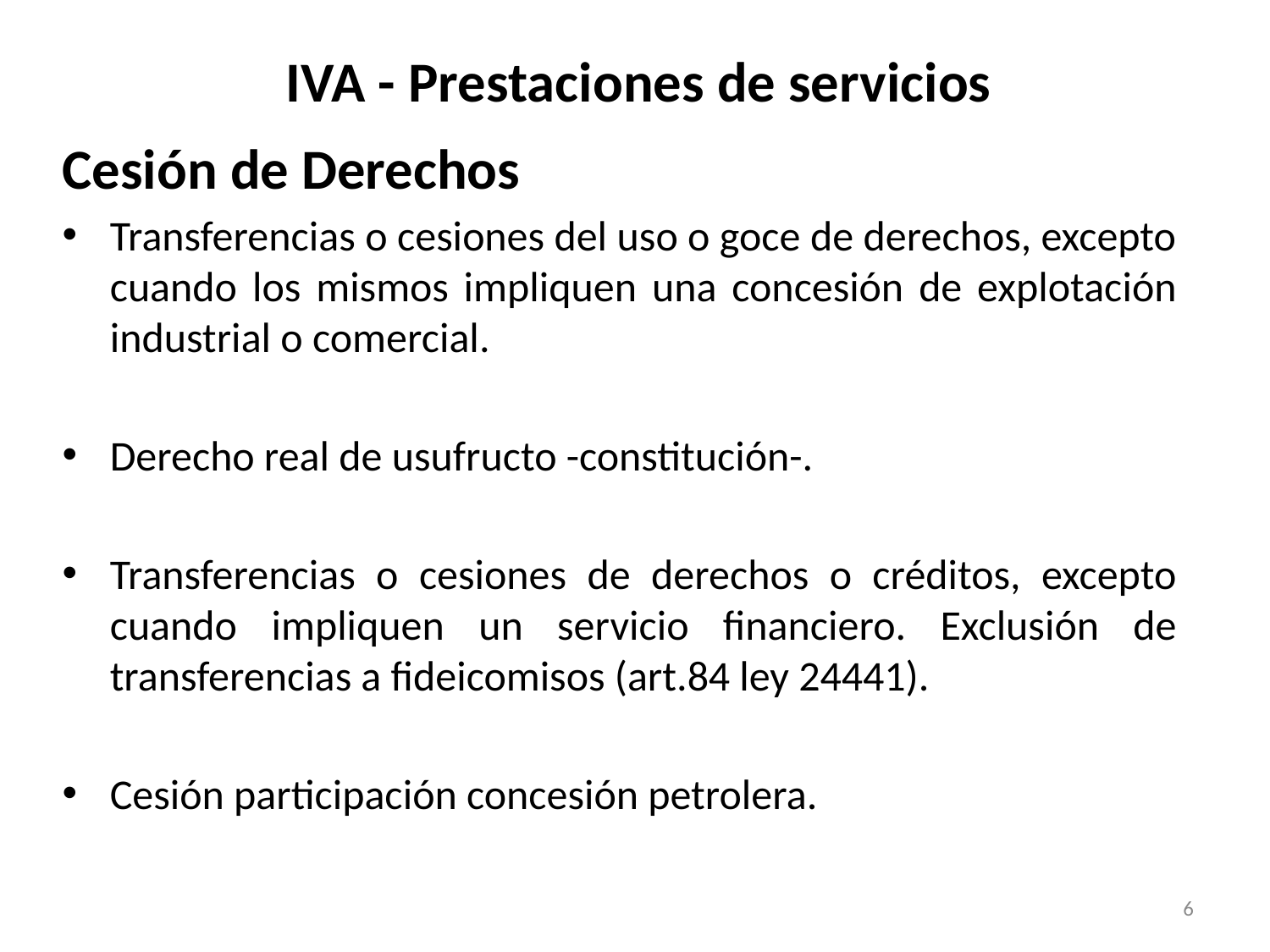

# IVA - Prestaciones de servicios
Cesión de Derechos
Transferencias o cesiones del uso o goce de derechos, excepto cuando los mismos impliquen una concesión de explotación industrial o comercial.

Derecho real de usufructo -constitución-.

Transferencias o cesiones de derechos o créditos, excepto cuando impliquen un servicio financiero. Exclusión de transferencias a fideicomisos (art.84 ley 24441).

Cesión participación concesión petrolera.
6